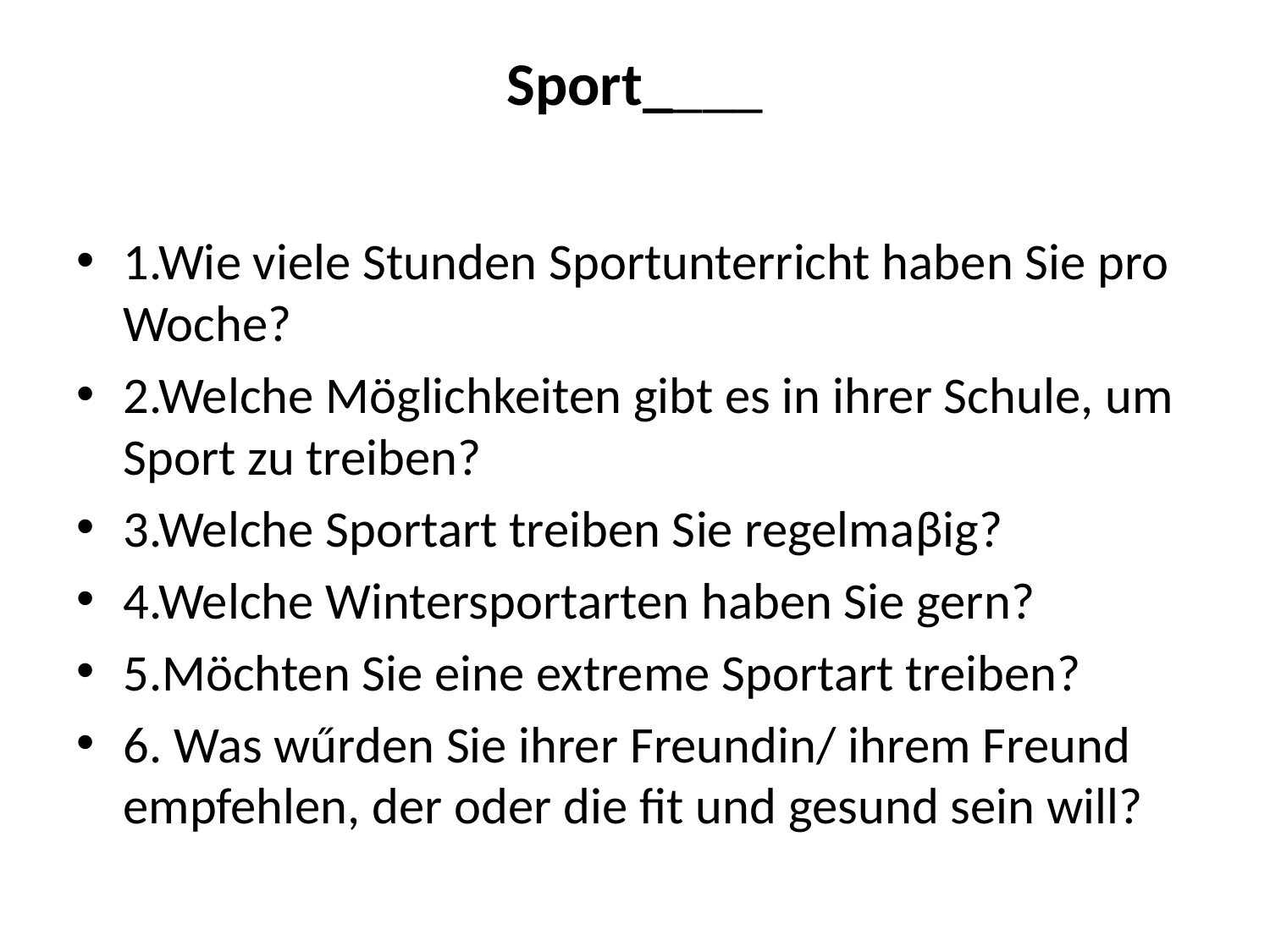

# Sport____
1.Wie viele Stunden Sportunterricht haben Sie pro Woche?
2.Welche Möglichkeiten gibt es in ihrer Schule, um Sport zu treiben?
3.Welche Sportart treiben Sie regelmaβig?
4.Welche Wintersportarten haben Sie gern?
5.Möchten Sie eine extreme Sportart treiben?
6. Was wűrden Sie ihrer Freundin/ ihrem Freund empfehlen, der oder die fit und gesund sein will?